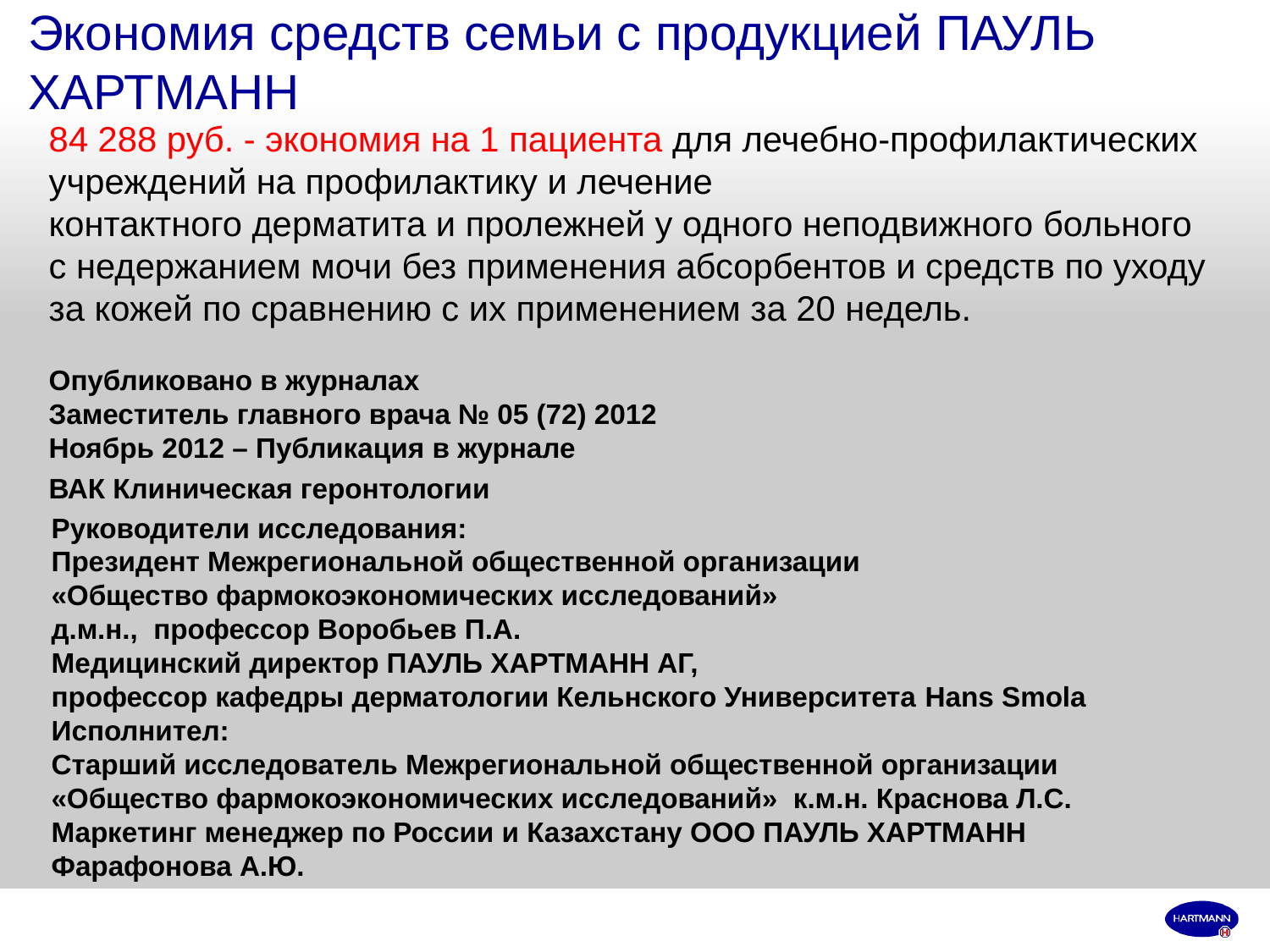

# Экономия средств семьи с продукцией ПАУЛЬ ХАРТМАНН
84 288 руб. - экономия на 1 пациента для лечебно-профилактических учреждений на профилактику и лечение
контактного дерматита и пролежней у одного неподвижного больного с недержанием мочи без применения абсорбентов и средств по уходу за кожей по сравнению с их применением за 20 недель.

Опубликовано в журналах
Заместитель главного врача № 05 (72) 2012
Ноябрь 2012 – Публикация в журнале
ВАК Клиническая геронтологии

Руководители исследования:
Президент Межрегиональной общественной организации
«Общество фармокоэкономических исследований»
д.м.н.,  профессор Воробьев П.А.
Медицинский директор ПАУЛЬ ХАРТМАНН АГ,
профессор кафедры дерматологии Кельнского Университета Hans Smola
Исполнител:
Старший исследователь Межрегиональной общественной организации
«Общество фармокоэкономических исследований»  к.м.н. Краснова Л.С.
Маркетинг менеджер по России и Казахстану ООО ПАУЛЬ ХАРТМАНН
Фарафонова А.Ю.